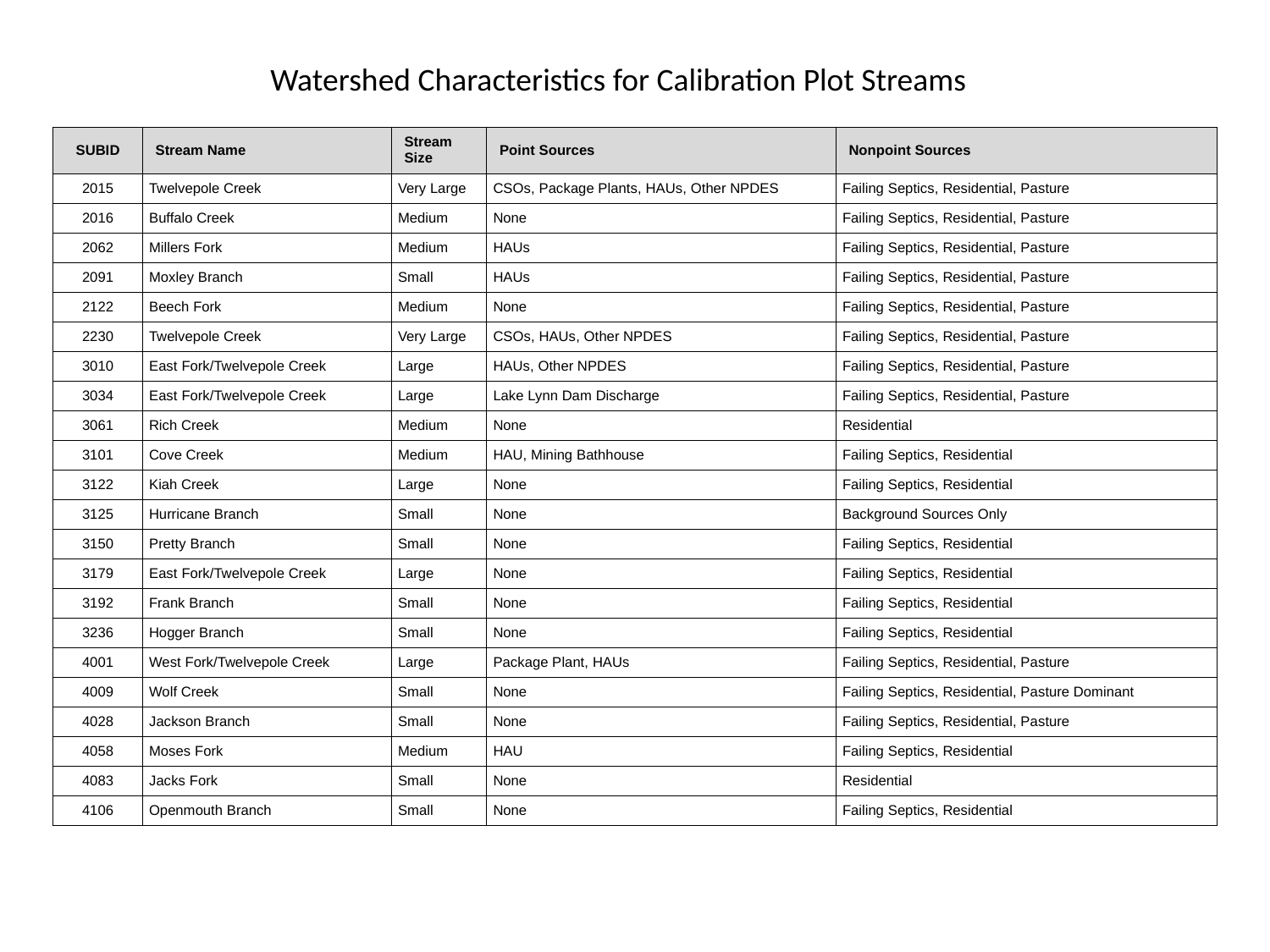

Watershed Characteristics for Calibration Plot Streams
| SUBID | Stream Name | Stream Size | Point Sources | Nonpoint Sources |
| --- | --- | --- | --- | --- |
| 2015 | Twelvepole Creek | Very Large | CSOs, Package Plants, HAUs, Other NPDES | Failing Septics, Residential, Pasture |
| 2016 | Buffalo Creek | Medium | None | Failing Septics, Residential, Pasture |
| 2062 | Millers Fork | Medium | HAUs | Failing Septics, Residential, Pasture |
| 2091 | Moxley Branch | Small | HAUs | Failing Septics, Residential, Pasture |
| 2122 | Beech Fork | Medium | None | Failing Septics, Residential, Pasture |
| 2230 | Twelvepole Creek | Very Large | CSOs, HAUs, Other NPDES | Failing Septics, Residential, Pasture |
| 3010 | East Fork/Twelvepole Creek | Large | HAUs, Other NPDES | Failing Septics, Residential, Pasture |
| 3034 | East Fork/Twelvepole Creek | Large | Lake Lynn Dam Discharge | Failing Septics, Residential, Pasture |
| 3061 | Rich Creek | Medium | None | Residential |
| 3101 | Cove Creek | Medium | HAU, Mining Bathhouse | Failing Septics, Residential |
| 3122 | Kiah Creek | Large | None | Failing Septics, Residential |
| 3125 | Hurricane Branch | Small | None | Background Sources Only |
| 3150 | Pretty Branch | Small | None | Failing Septics, Residential |
| 3179 | East Fork/Twelvepole Creek | Large | None | Failing Septics, Residential |
| 3192 | Frank Branch | Small | None | Failing Septics, Residential |
| 3236 | Hogger Branch | Small | None | Failing Septics, Residential |
| 4001 | West Fork/Twelvepole Creek | Large | Package Plant, HAUs | Failing Septics, Residential, Pasture |
| 4009 | Wolf Creek | Small | None | Failing Septics, Residential, Pasture Dominant |
| 4028 | Jackson Branch | Small | None | Failing Septics, Residential, Pasture |
| 4058 | Moses Fork | Medium | HAU | Failing Septics, Residential |
| 4083 | Jacks Fork | Small | None | Residential |
| 4106 | Openmouth Branch | Small | None | Failing Septics, Residential |